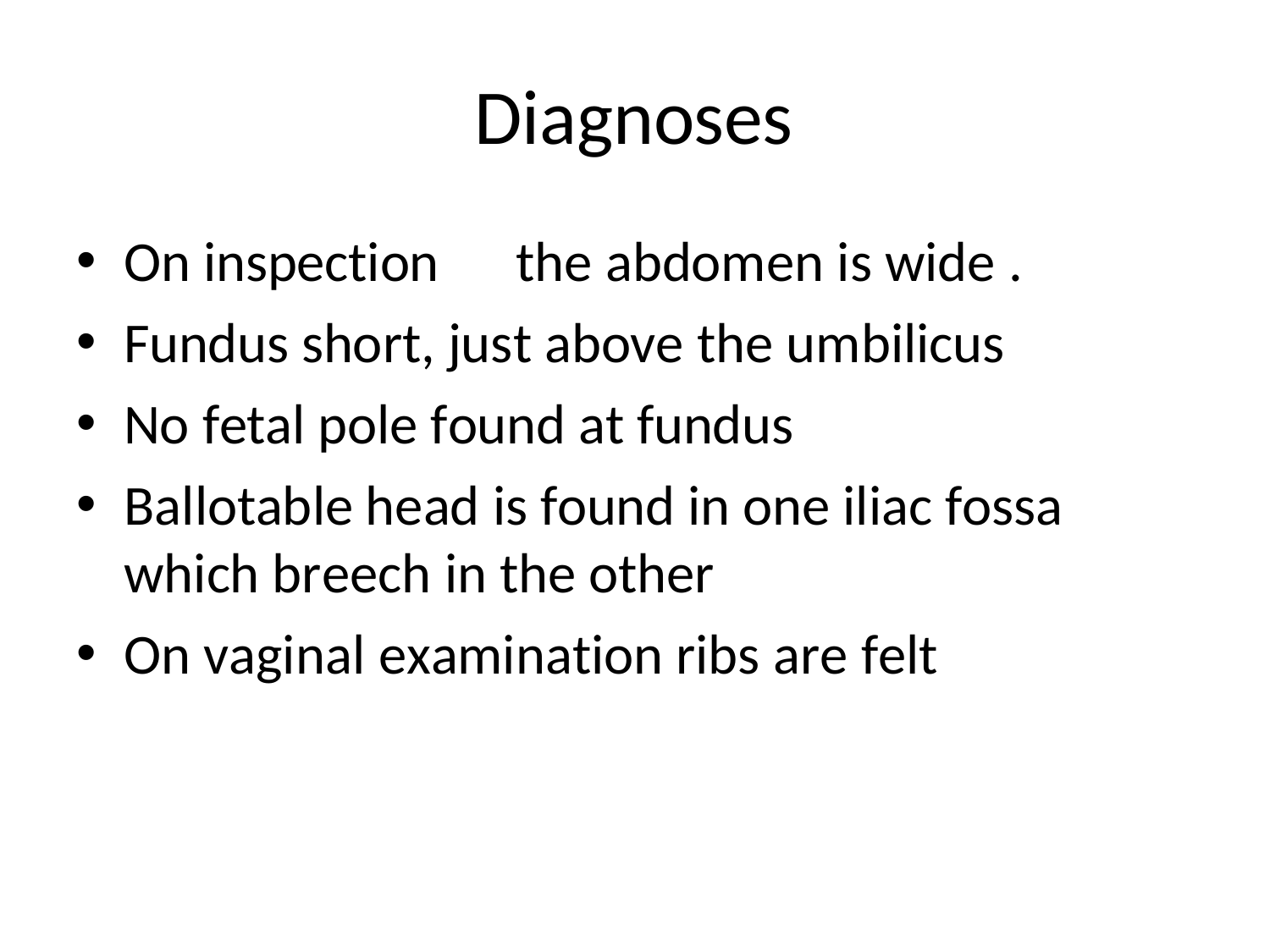

# Diagnoses
On inspection	the abdomen is wide .

Fundus short, just above the umbilicus

No fetal pole found at fundus

Ballotable head is found in one iliac fossa
which breech in the other

On vaginal examination ribs are felt